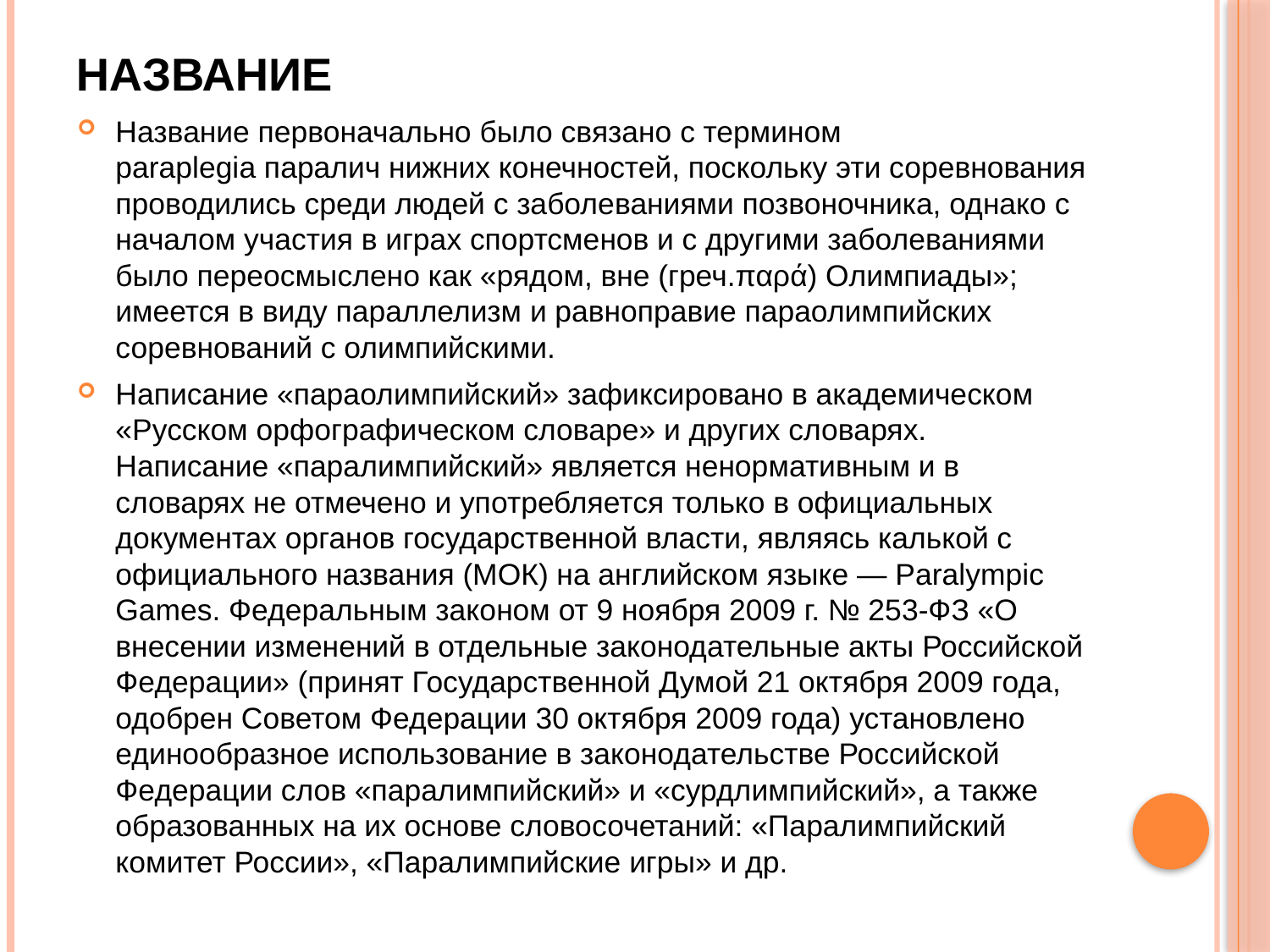

# Название
Название первоначально было связано с термином paraplegia паралич нижних конечностей, поскольку эти соревнования проводились среди людей с заболеваниями позвоночника, однако с началом участия в играх спортсменов и с другими заболеваниями было переосмыслено как «рядом, вне (греч.παρά) Олимпиады»; имеется в виду параллелизм и равноправие параолимпийских соревнований с олимпийскими.
Написание «параолимпийский» зафиксировано в академическом «Русском орфографическом словаре» и других словарях. Написание «паралимпийский» является ненормативным и в словарях не отмечено и употребляется только в официальных документах органов государственной власти, являясь калькой с официального названия (МОК) на английском языке — Paralympic Games. Федеральным законом от 9 ноября 2009 г. № 253-ФЗ «О внесении изменений в отдельные законодательные акты Российской Федерации» (принят Государственной Думой 21 октября 2009 года, одобрен Советом Федерации 30 октября 2009 года) установлено единообразное использование в законодательстве Российской Федерации слов «паралимпийский» и «сурдлимпийский», а также образованных на их основе словосочетаний: «Паралимпийский комитет России», «Паралимпийские игры» и др.